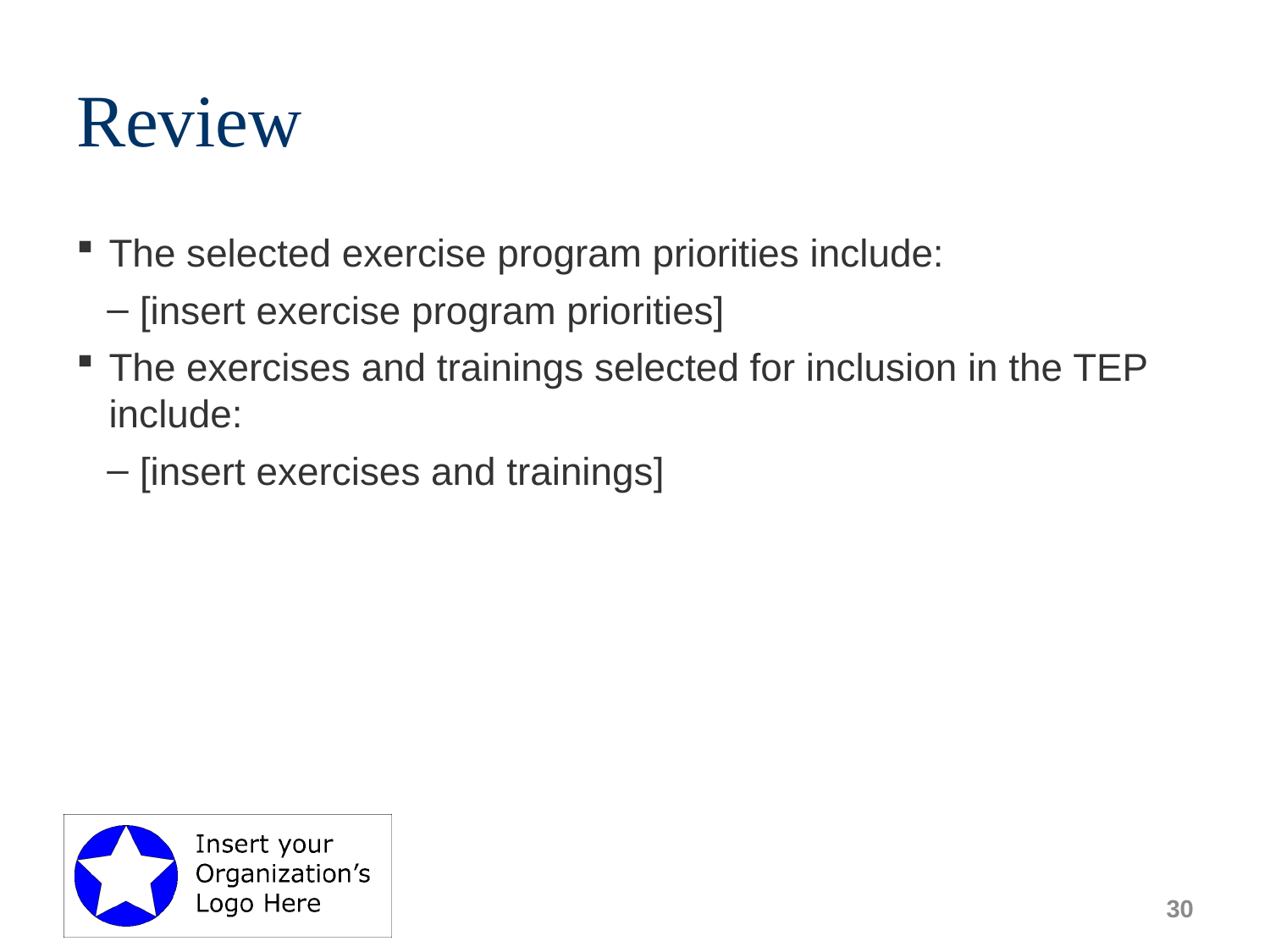

# Review
The selected exercise program priorities include:
[insert exercise program priorities]
The exercises and trainings selected for inclusion in the TEP include:
[insert exercises and trainings]
30